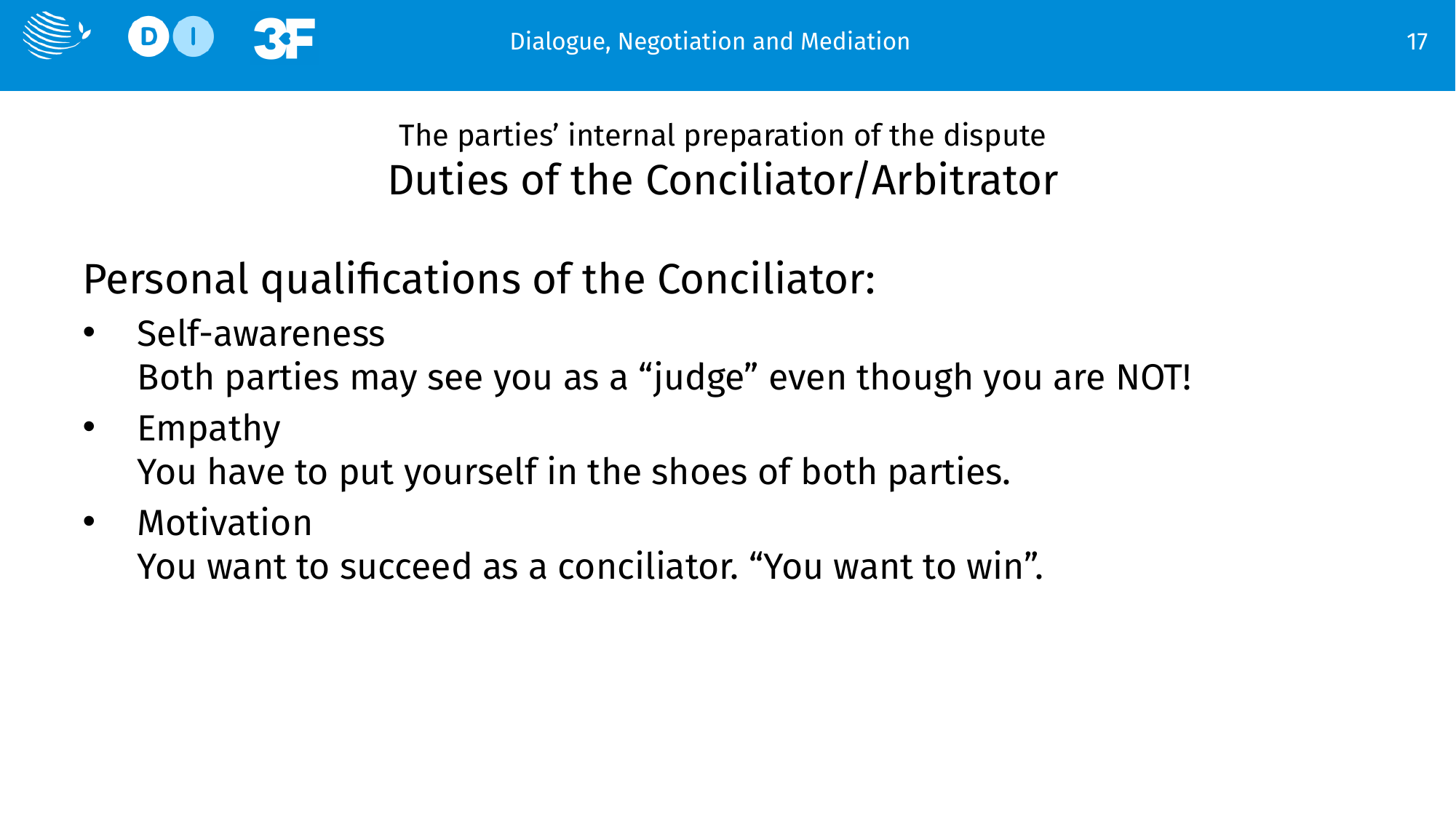

Dialogue, Negotiation and Mediation
17
# The parties’ internal preparation of the dispute Duties of the Conciliator/Arbitrator
Personal qualifications of the Conciliator:
Self-awareness
Both parties may see you as a “judge” even though you are NOT!
Empathy
You have to put yourself in the shoes of both parties.
Motivation
You want to succeed as a conciliator. “You want to win”.